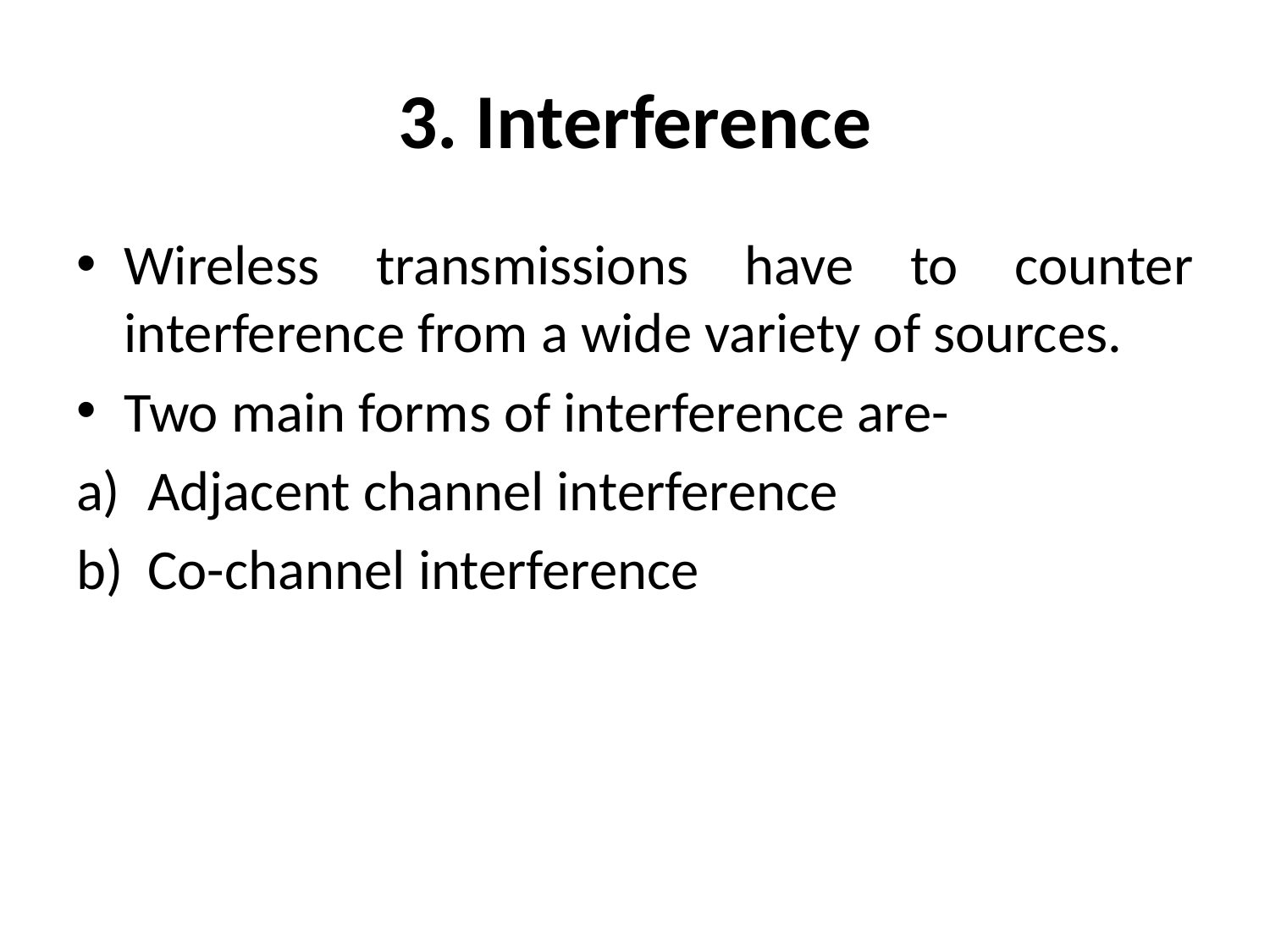

# 3. Interference
Wireless transmissions have to counter interference from a wide variety of sources.
Two main forms of interference are-
Adjacent channel interference
Co-channel interference